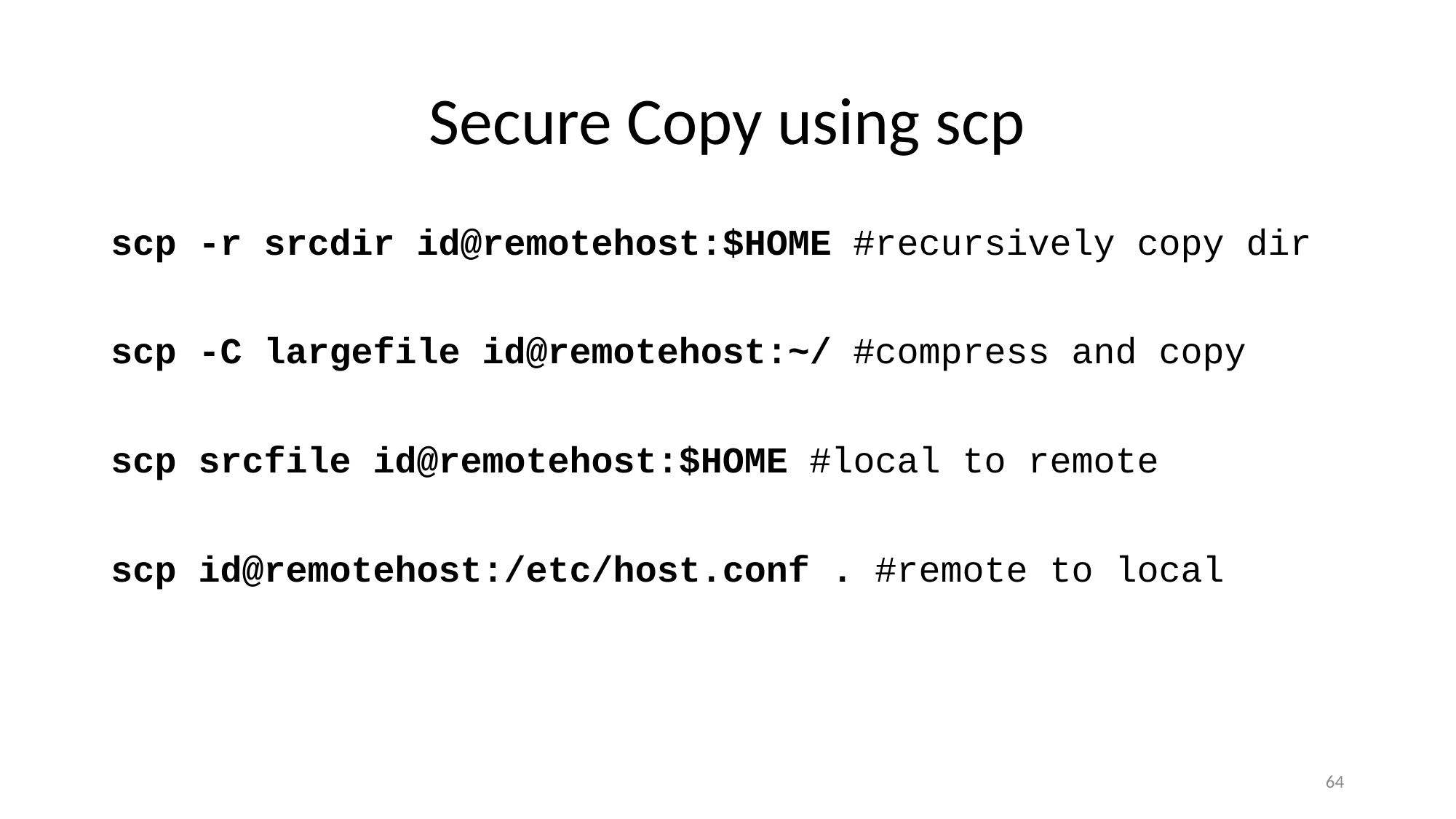

# Secure Copy using scp
scp -r srcdir id@remotehost:$HOME #recursively copy dir

scp -C largefile id@remotehost:~/ #compress and copy

scp srcfile id@remotehost:$HOME #local to remote

scp id@remotehost:/etc/host.conf . #remote to local

64